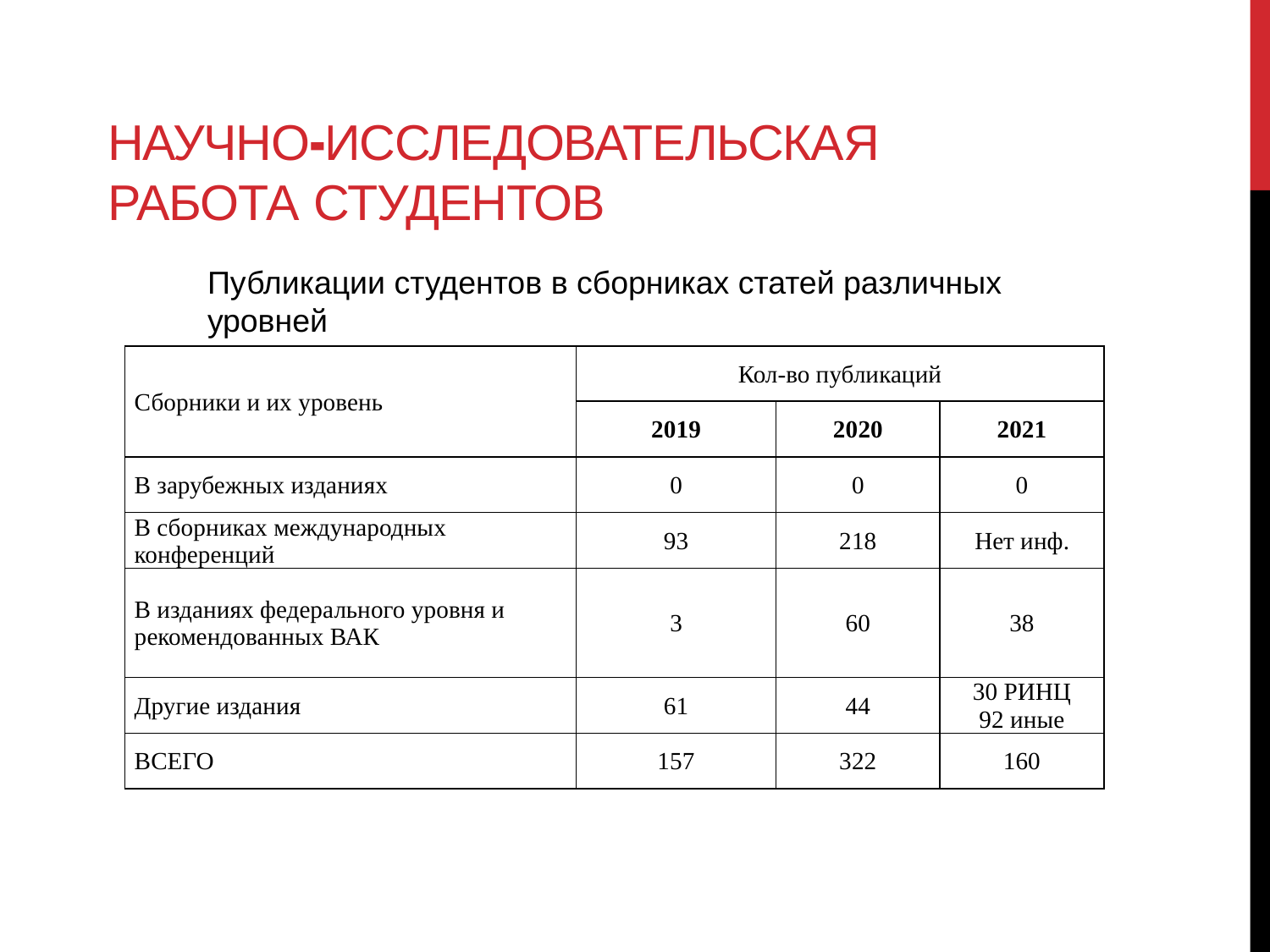

# Научно-исследовательская работа студентов
Публикации студентов в сборниках статей различных уровней
| Сборники и их уровень | Кол-во публикаций |  |  |
| --- | --- | --- | --- |
|  | 2019 | 2020 | 2021 |
| В зарубежных изданиях | 0 | 0 | 0 |
| В сборниках международных конференций | 93 | 218 | Нет инф. |
| В изданиях федерального уровня и рекомендованных ВАК | 3 | 60 | 38 |
| Другие издания | 61 | 44 | 30 РИНЦ 92 иные |
| ВСЕГО | 157 | 322 | 160 |